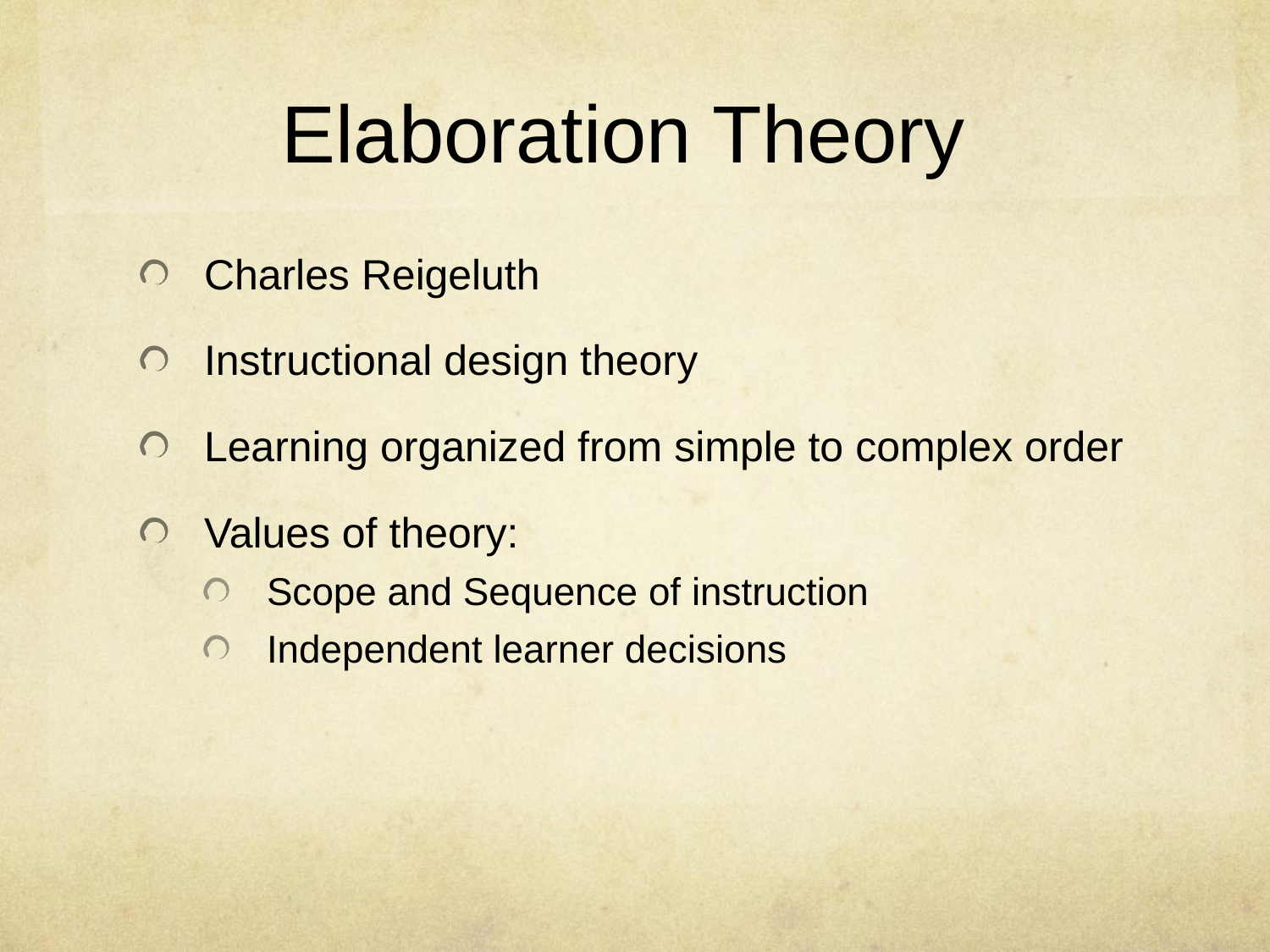

# Elaboration Theory
Charles Reigeluth
Instructional design theory
Learning organized from simple to complex order
Values of theory:
Scope and Sequence of instruction
Independent learner decisions